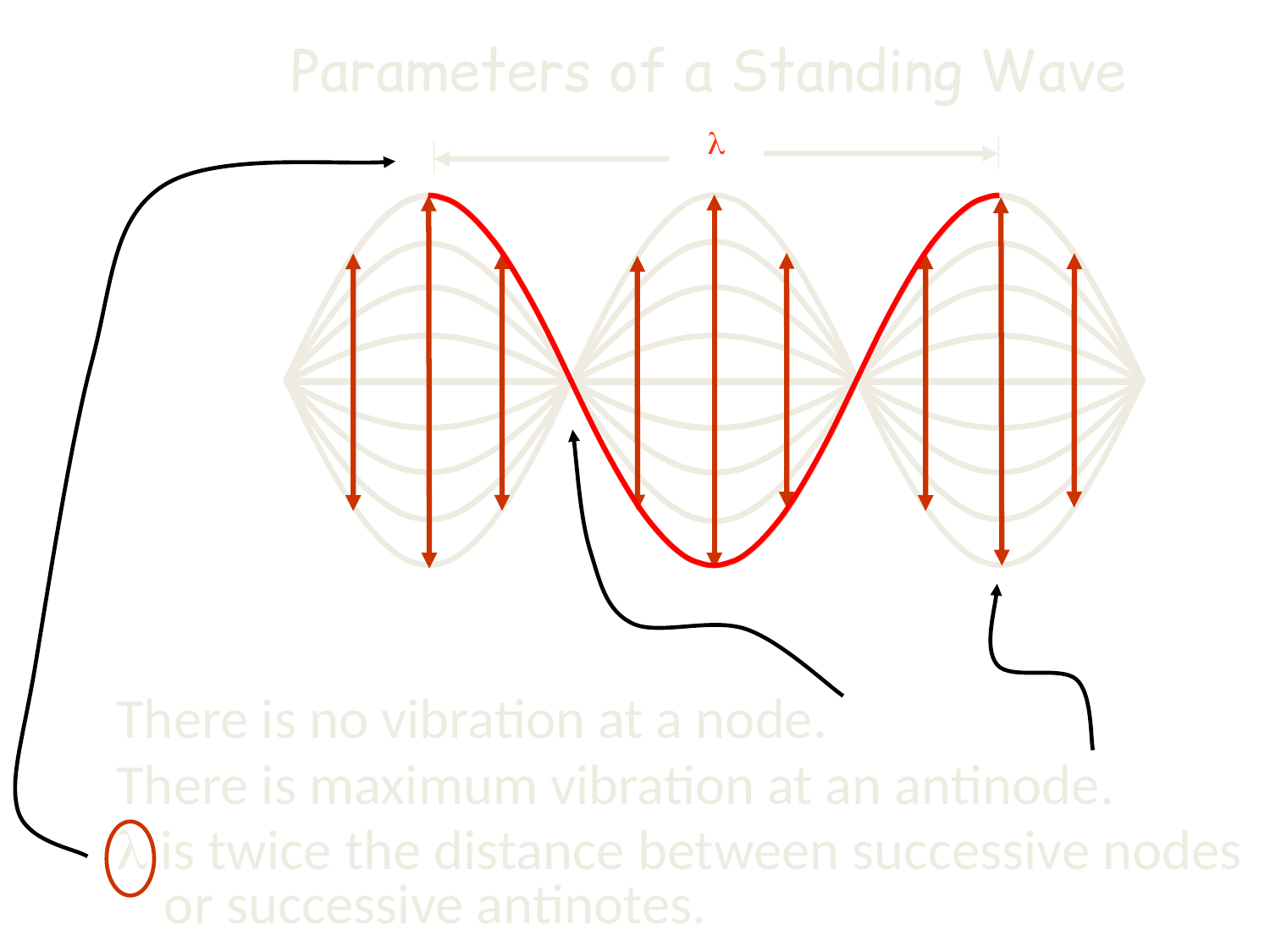

Parameters of a Standing Wave
λ

There is no vibration at a node.
There is maximum vibration at an antinode.
λ is twice the distance between successive nodes or successive antinotes.